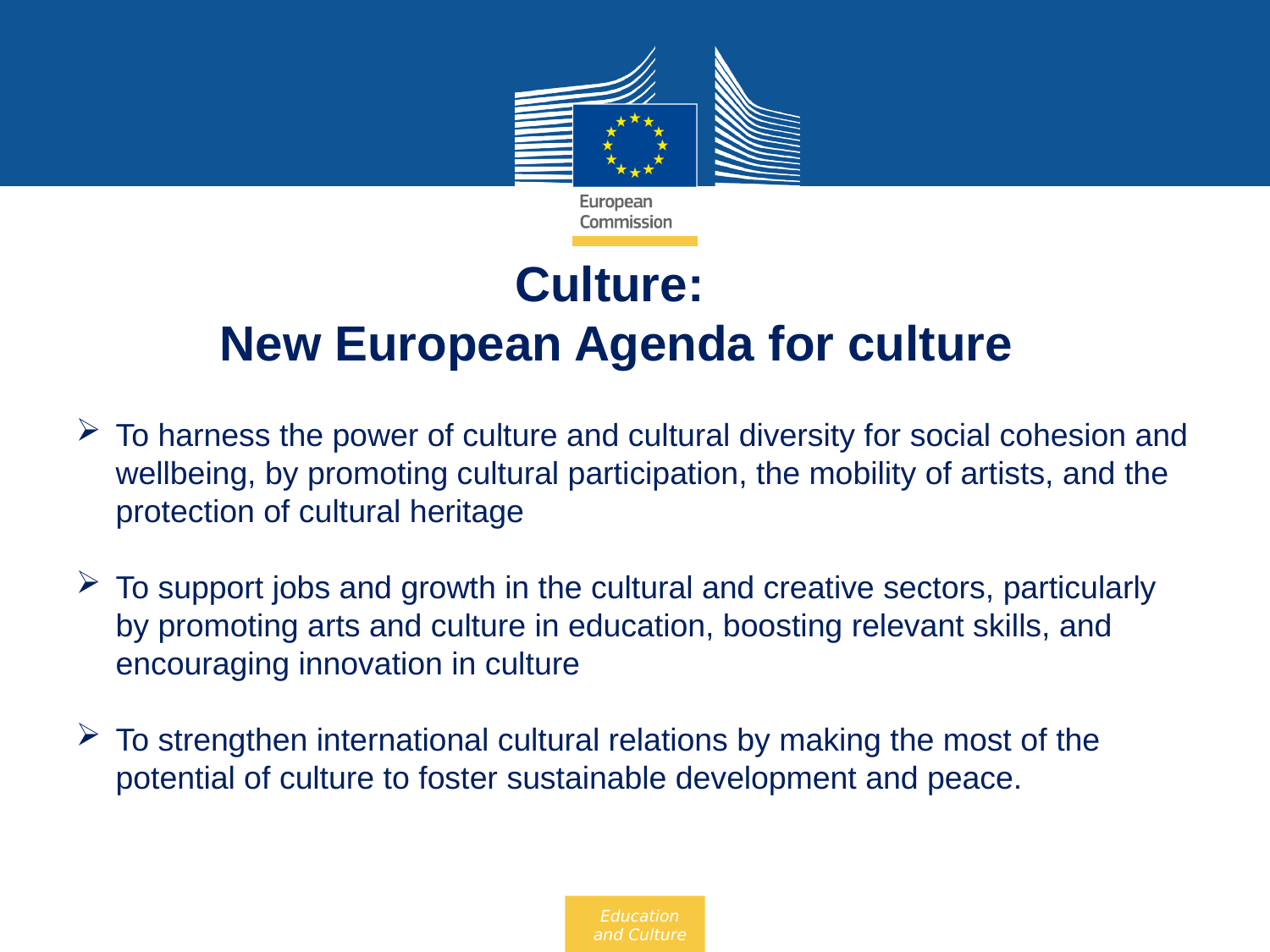

# Culture: New European Agenda for culture
To harness the power of culture and cultural diversity for social cohesion and wellbeing, by promoting cultural participation, the mobility of artists, and the protection of cultural heritage

To support jobs and growth in the cultural and creative sectors, particularly by promoting arts and culture in education, boosting relevant skills, and encouraging innovation in culture

To strengthen international cultural relations by making the most of the potential of culture to foster sustainable development and peace.